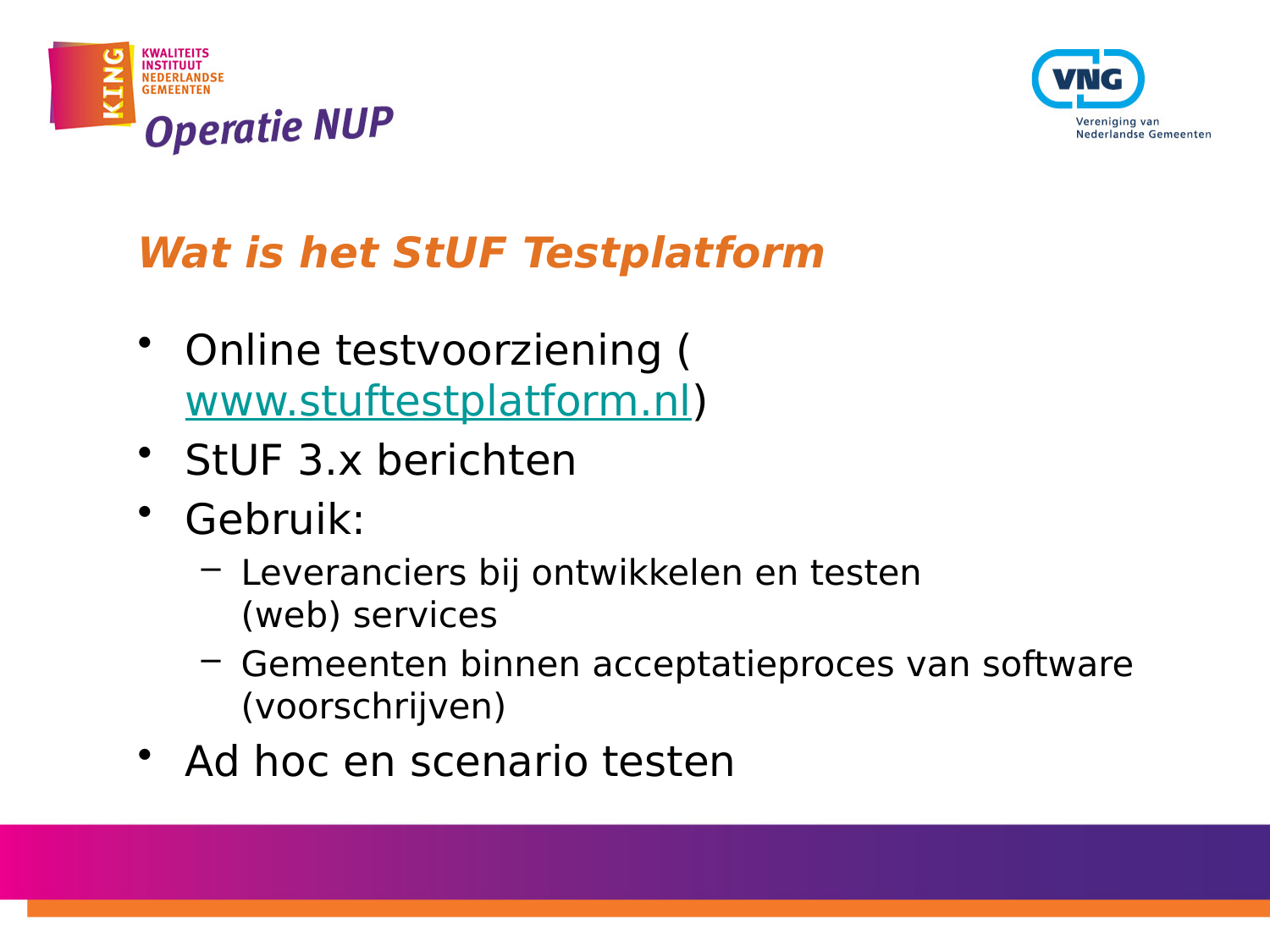

# Wat is het StUF Testplatform
Online testvoorziening (www.stuftestplatform.nl)
StUF 3.x berichten
Gebruik:
Leveranciers bij ontwikkelen en testen
(web) services
Gemeenten binnen acceptatieproces van software
(voorschrijven)
Ad hoc en scenario testen